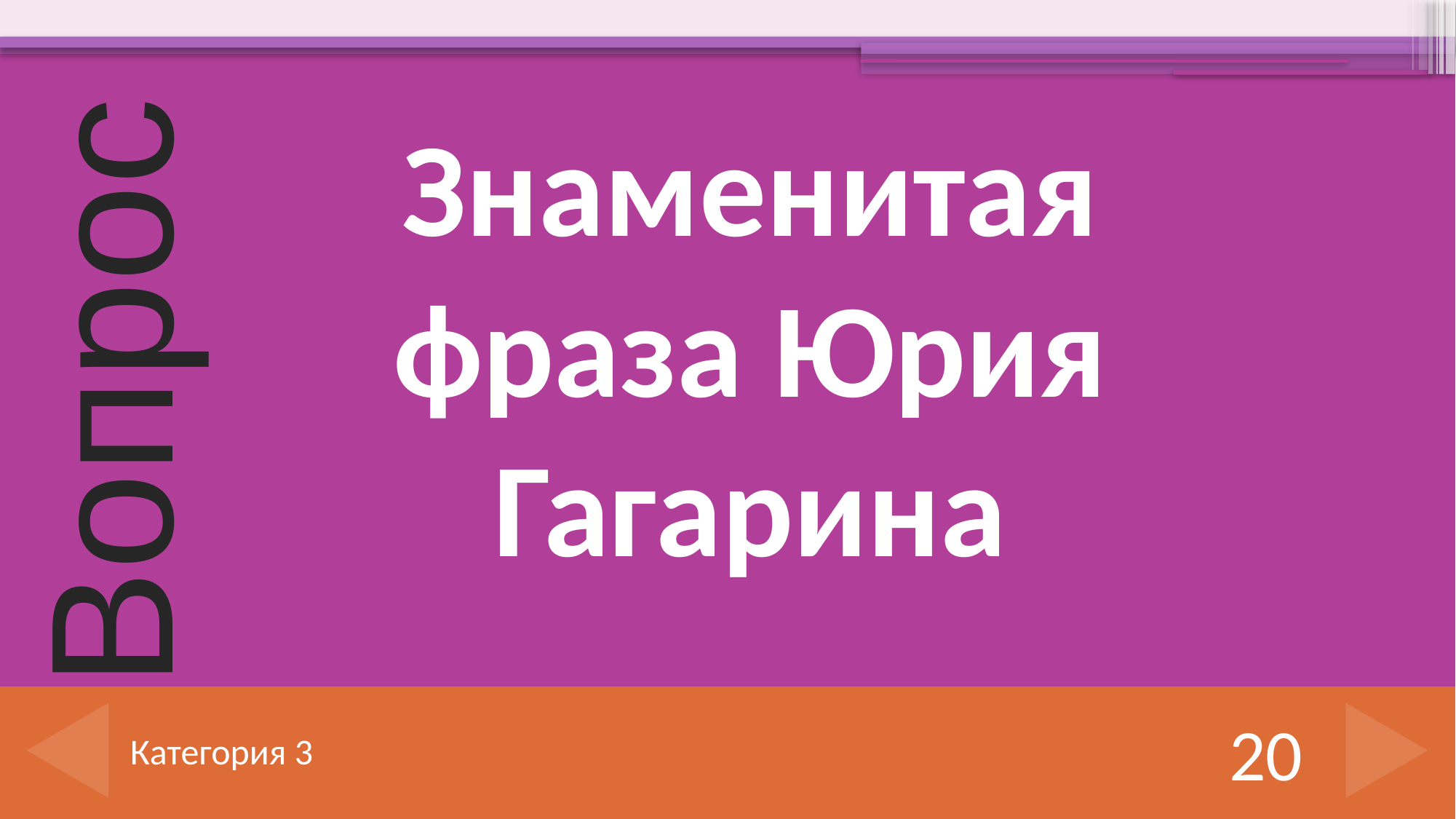

Знаменитая фраза Юрия Гагарина
# Категория 3
20